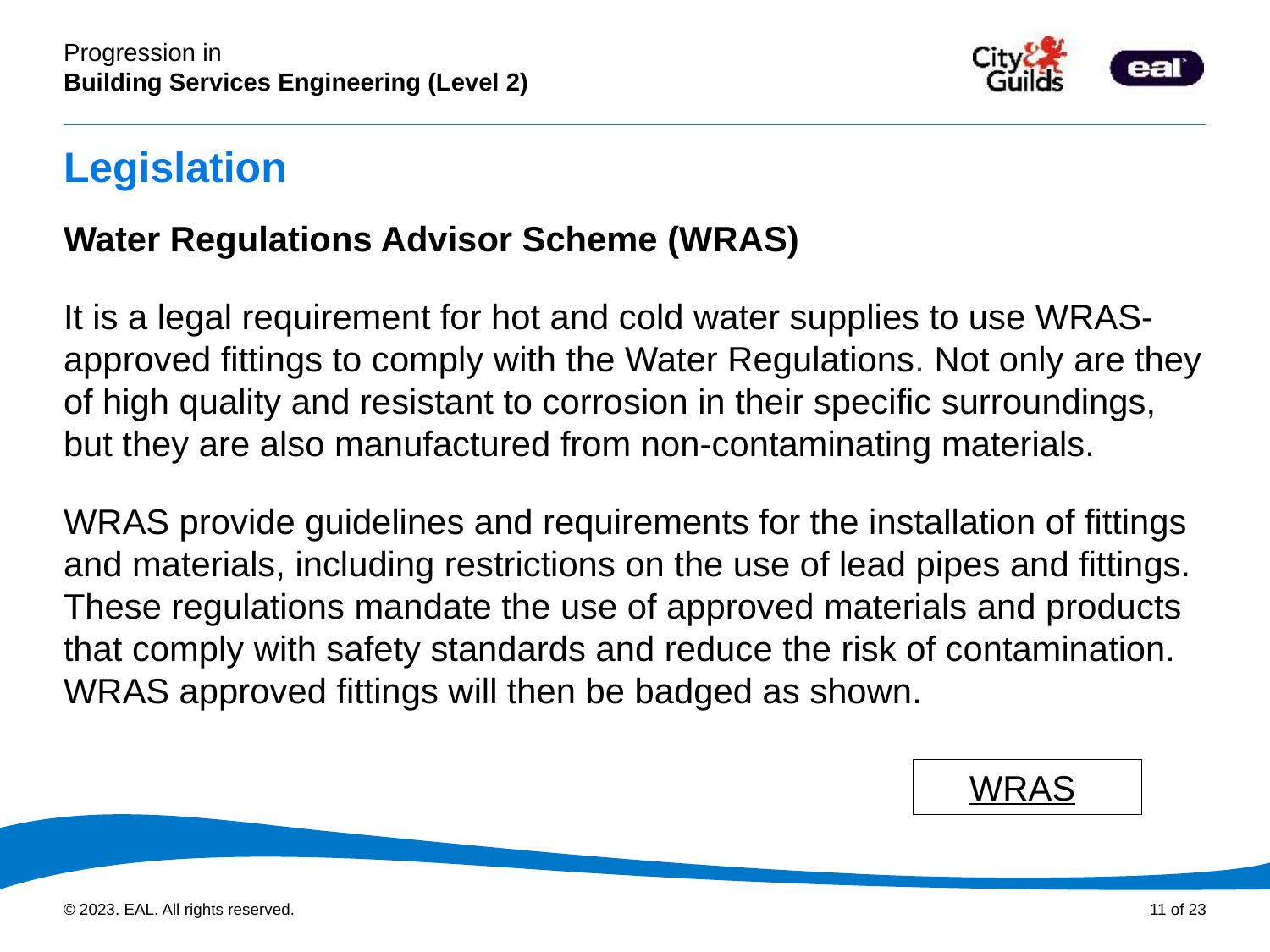

# Legislation
Water Regulations Advisor Scheme (WRAS)
It is a legal requirement for hot and cold water supplies to use WRAS-approved fittings to comply with the Water Regulations. Not only are they of high quality and resistant to corrosion in their specific surroundings, but they are also manufactured from non-contaminating materials.
WRAS provide guidelines and requirements for the installation of fittings and materials, including restrictions on the use of lead pipes and fittings. These regulations mandate the use of approved materials and products that comply with safety standards and reduce the risk of contamination. WRAS approved fittings will then be badged as shown.

​

WRAS